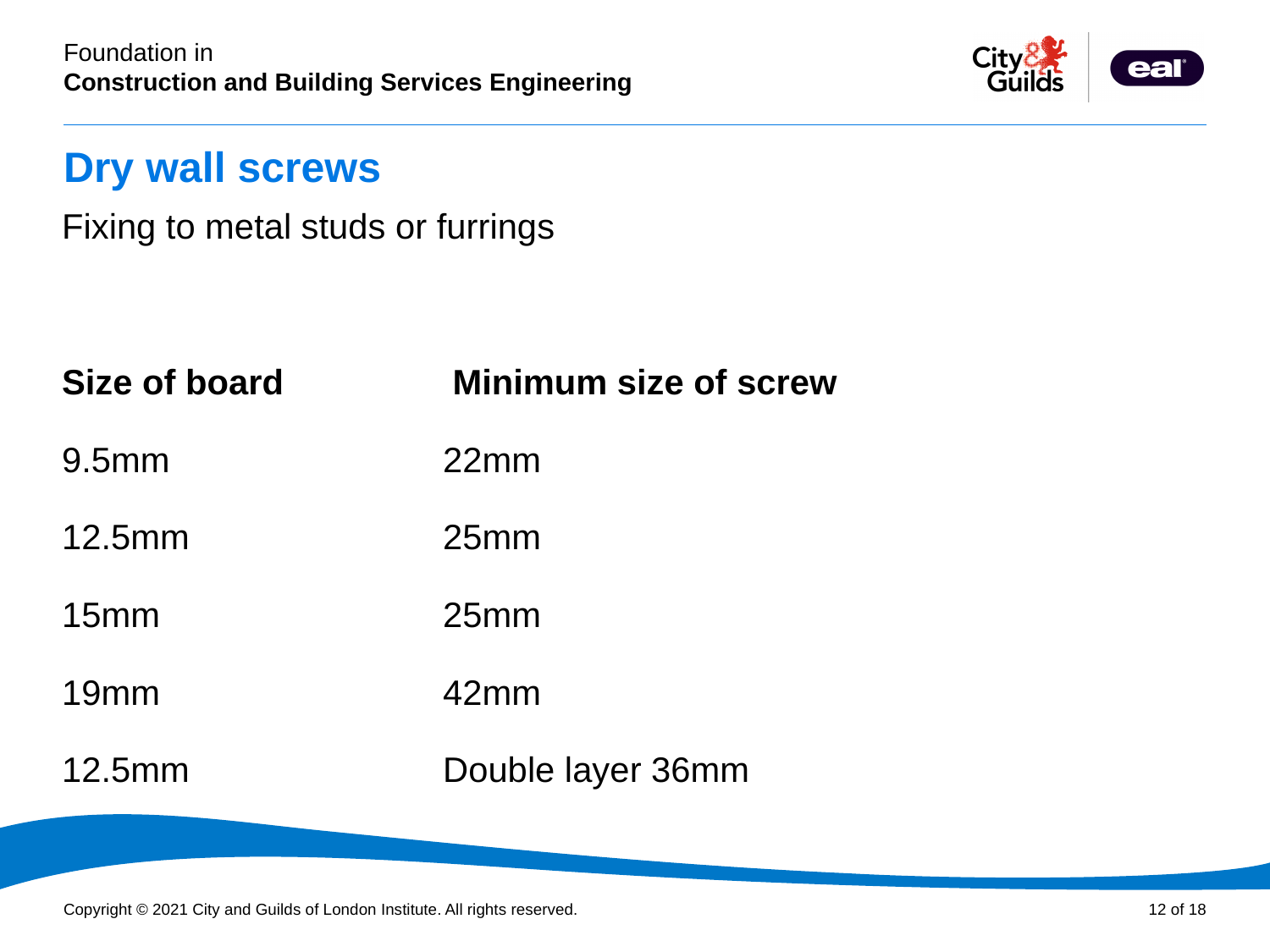

# Dry wall screws
Fixing to metal studs or furrings

Size of board      	 Minimum size of screw
9.5mm			22mm
12.5mm		25mm
15mm 			25mm
19mm			42mm
12.5mm 		Double layer 36mm